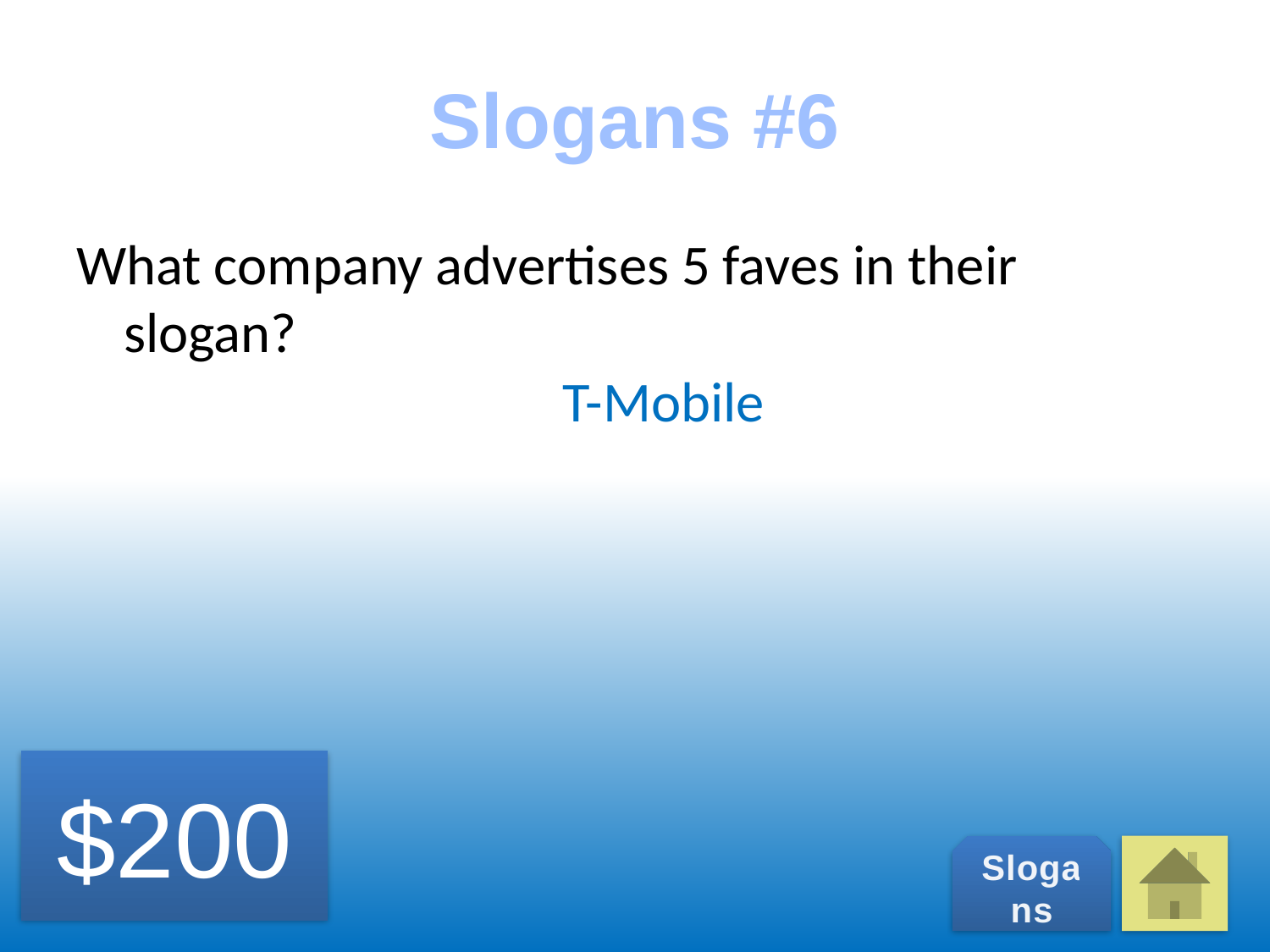

# Slogans #6
What company advertises 5 faves in their slogan?
T-Mobile
$200
Slogans